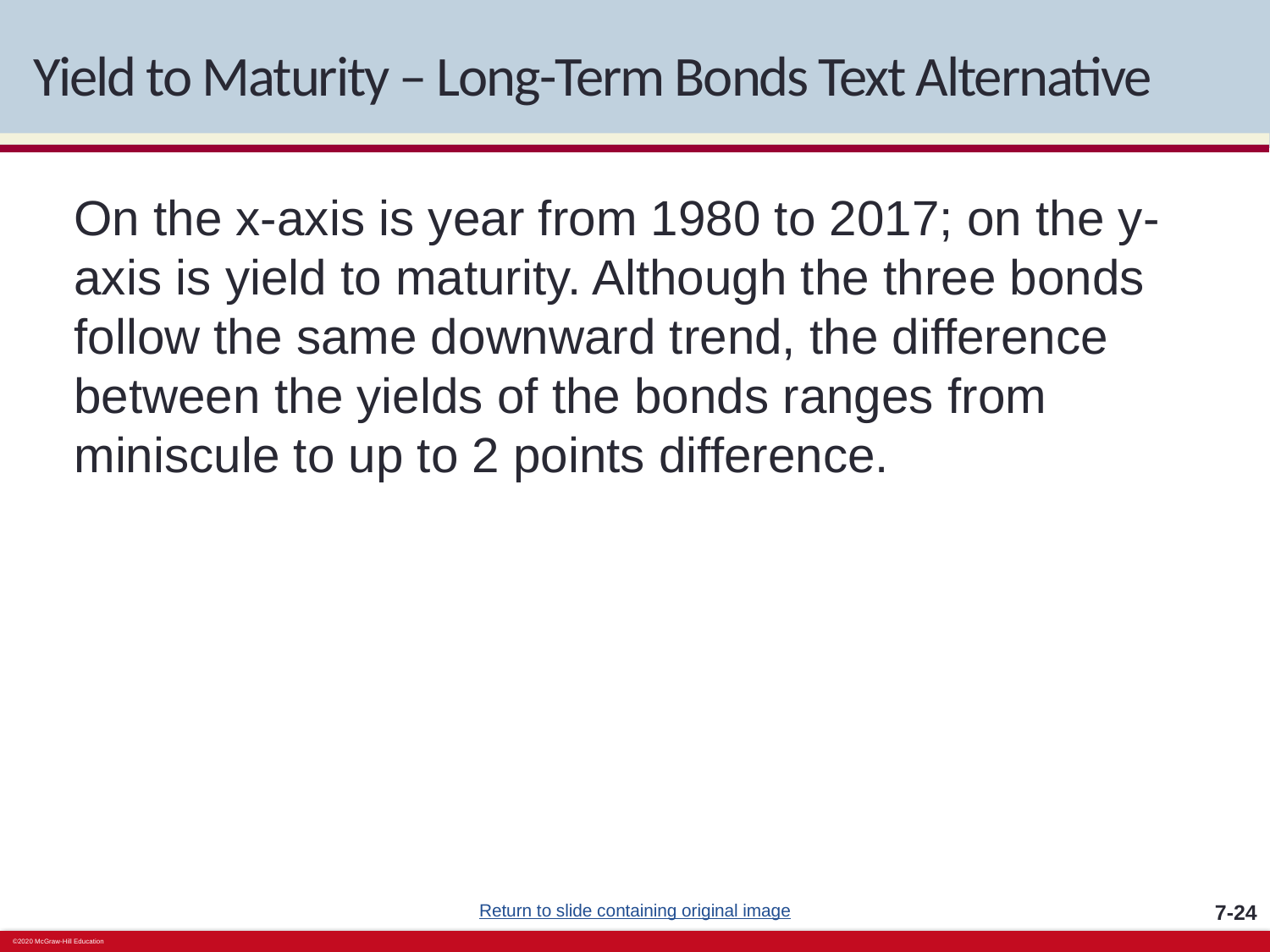

# Yield to Maturity – Long-Term Bonds Text Alternative
On the x-axis is year from 1980 to 2017; on the y-axis is yield to maturity. Although the three bonds follow the same downward trend, the difference between the yields of the bonds ranges from miniscule to up to 2 points difference.
Return to slide containing original image